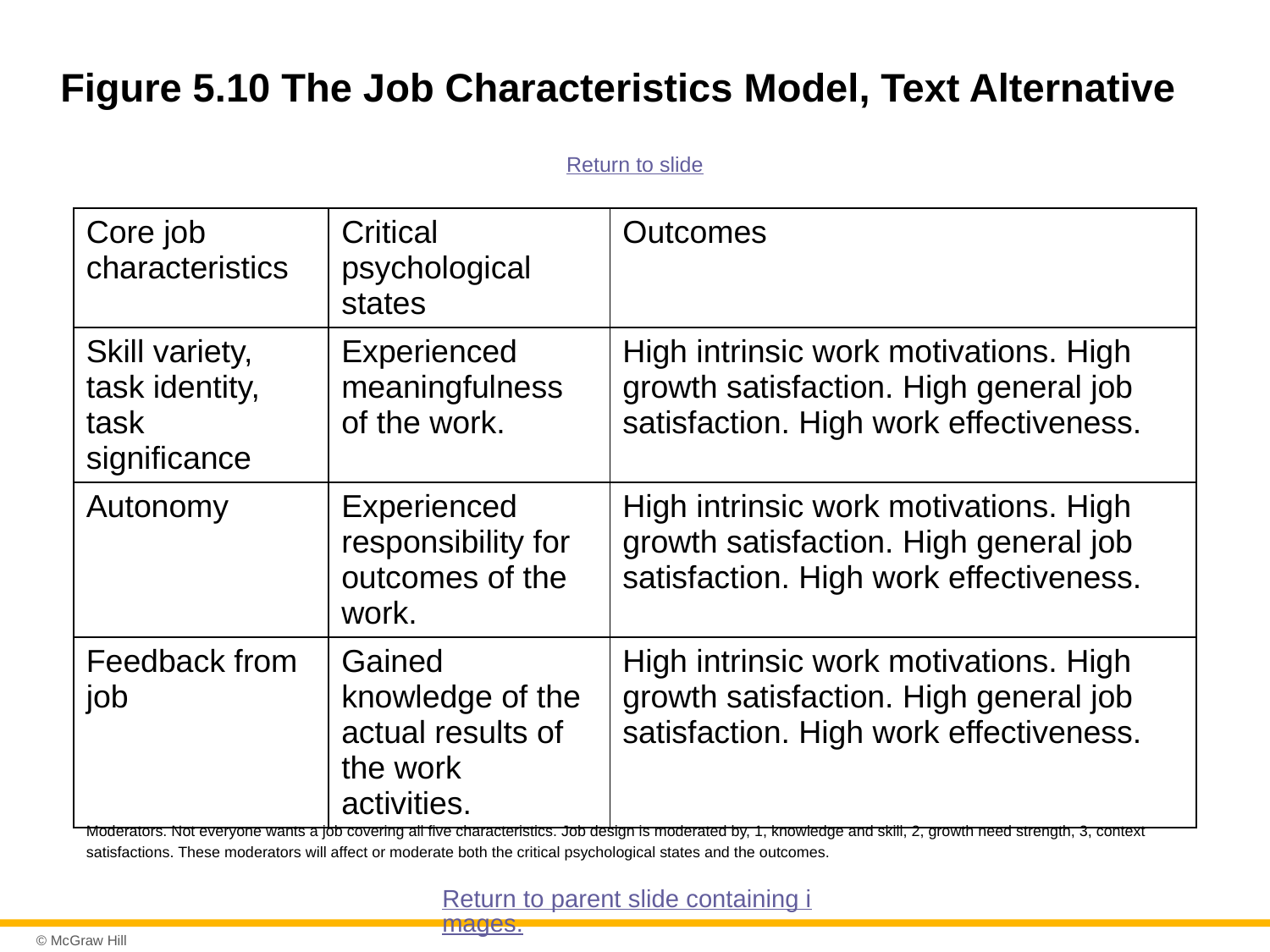

# Figure 5.10 The Job Characteristics Model, Text Alternative
Return to slide
| Core job characteristics | Critical psychological states | Outcomes |
| --- | --- | --- |
| Skill variety, task identity, task significance | Experienced meaningfulness of the work. | High intrinsic work motivations. High growth satisfaction. High general job satisfaction. High work effectiveness. |
| Autonomy | Experienced responsibility for outcomes of the work. | High intrinsic work motivations. High growth satisfaction. High general job satisfaction. High work effectiveness. |
| Feedback from job | Gained knowledge of the actual results of the work activities. | High intrinsic work motivations. High growth satisfaction. High general job satisfaction. High work effectiveness. |
Moderators. Not everyone wants a job covering all five characteristics. Job design is moderated by, 1, knowledge and skill, 2, growth need strength, 3, context satisfactions. These moderators will affect or moderate both the critical psychological states and the outcomes.

Return to parent slide containing images.